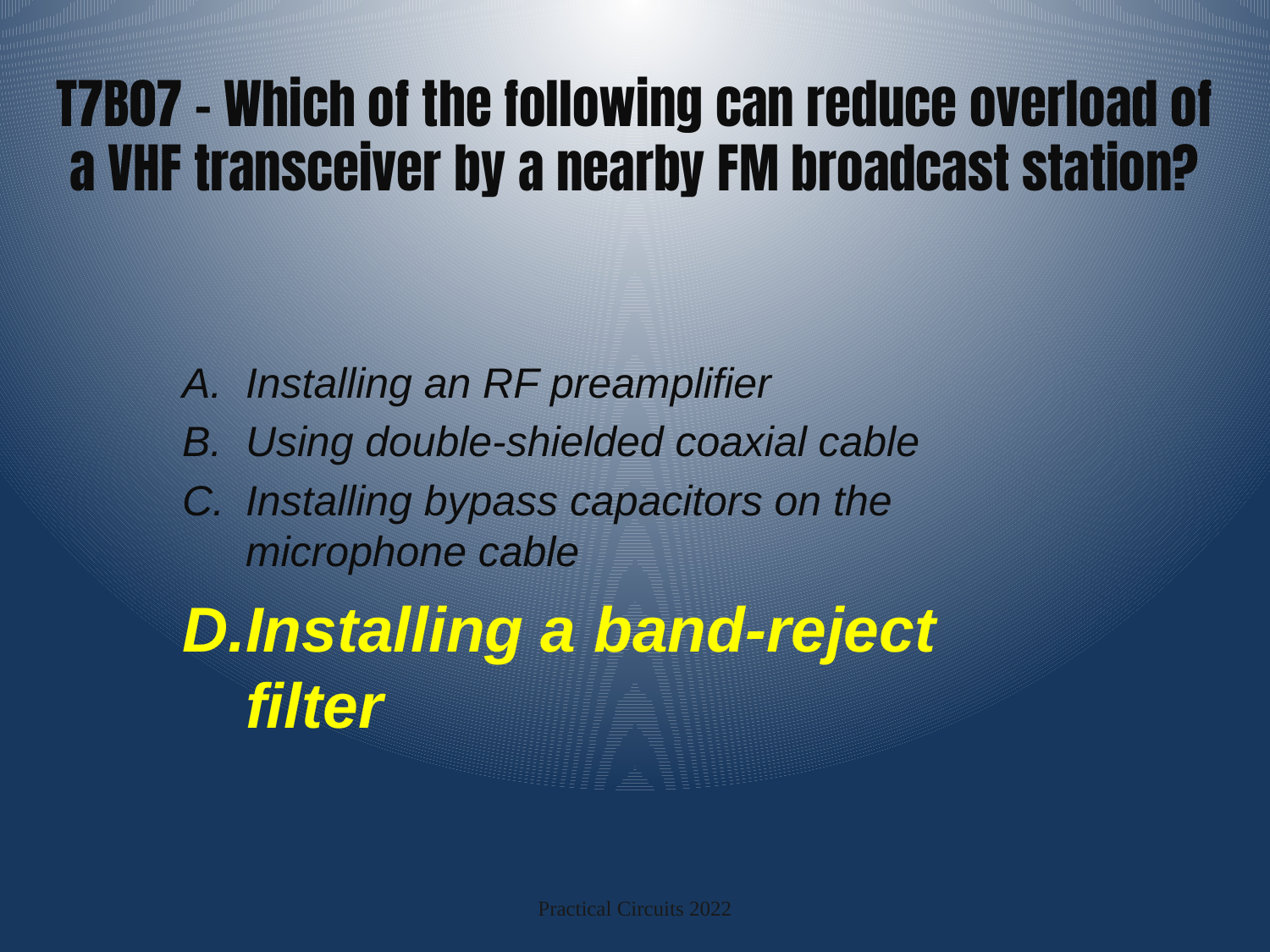

# T7B07 - Which of the following can reduce overload of a VHF transceiver by a nearby FM broadcast station?
Installing an RF preamplifier
Using double-shielded coaxial cable
Installing bypass capacitors on the microphone cable
Installing a band-reject filter

Practical Circuits 2022